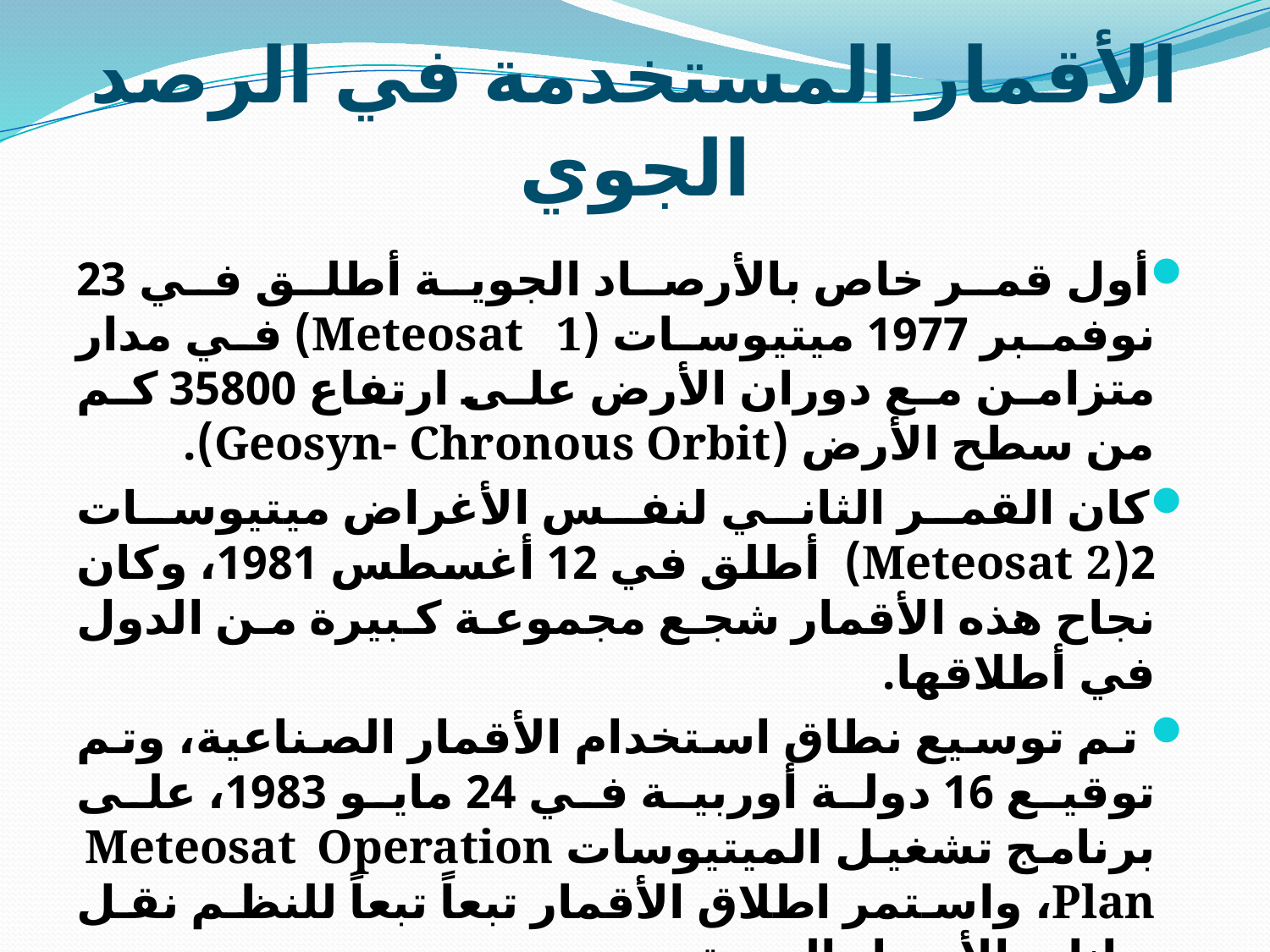

# الأقمار المستخدمة في الرصد الجوي
أول قمر خاص بالأرصاد الجوية أطلق في 23 نوفمبر 1977 ميتيوسات (Meteosat 1) في مدار متزامن مع دوران الأرض على ارتفاع 35800 كم من سطح الأرض (Geosyn- Chronous Orbit).
كان القمر الثاني لنفس الأغراض ميتيوسات 2(Meteosat 2)  أطلق في 12 أغسطس 1981، وكان نجاح هذه الأقمار شجع مجموعة كبيرة من الدول في أطلاقها.
 تم توسيع نطاق استخدام الأقمار الصناعية، وتم توقيع 16 دولة أوربية في 24 مايو 1983، على برنامج تشغيل الميتيوسات Meteosat Operation Plan، واستمر اطلاق الأقمار تبعاً تبعاً للنظم نقل بيانات الأرصاد الجوية.